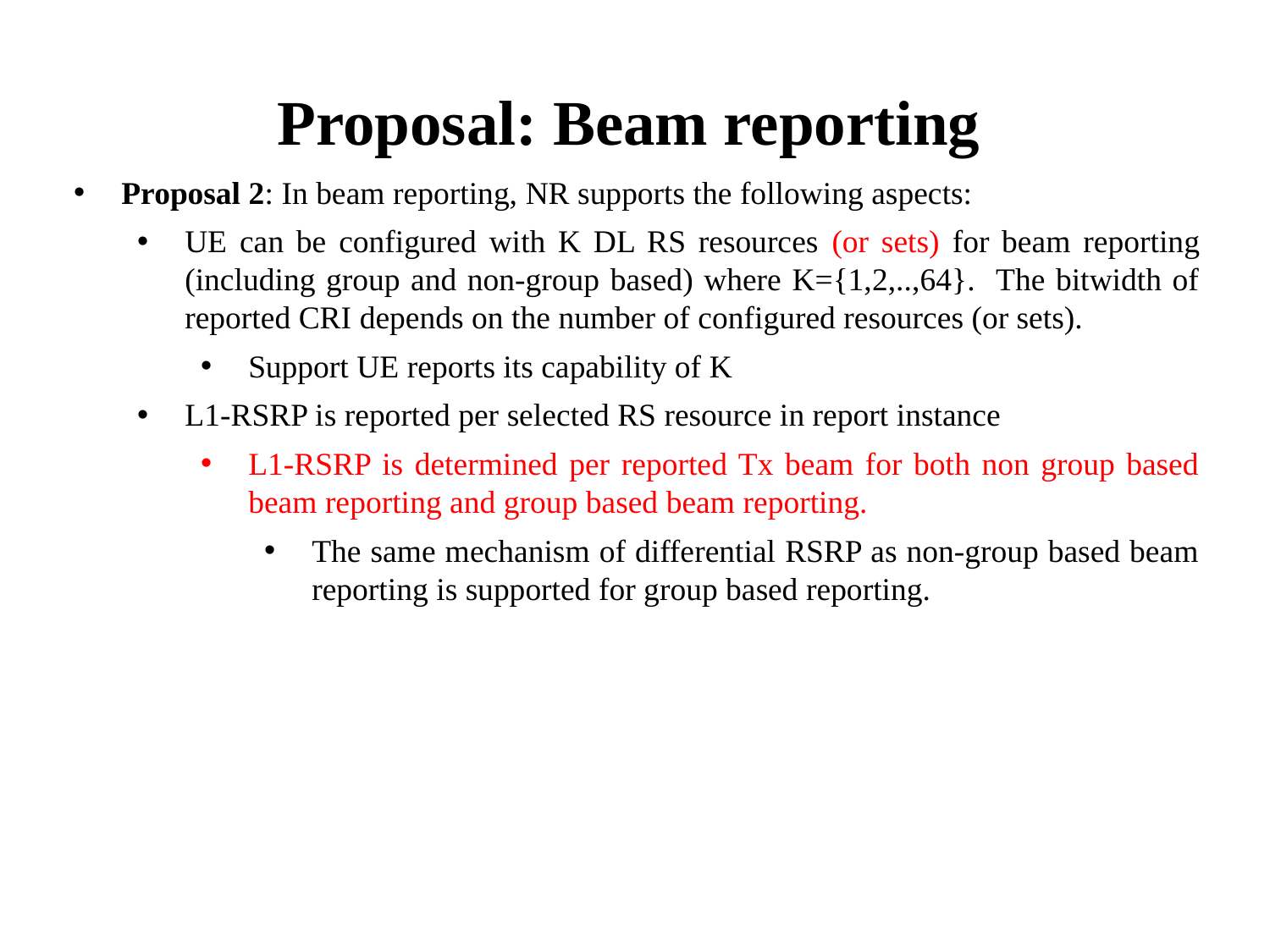

# Proposal: Beam reporting
Proposal 2: In beam reporting, NR supports the following aspects:
UE can be configured with K DL RS resources (or sets) for beam reporting (including group and non-group based) where K={1,2,..,64}.  The bitwidth of reported CRI depends on the number of configured resources (or sets).
Support UE reports its capability of K
L1-RSRP is reported per selected RS resource in report instance
L1-RSRP is determined per reported Tx beam for both non group based beam reporting and group based beam reporting.
The same mechanism of differential RSRP as non-group based beam reporting is supported for group based reporting.